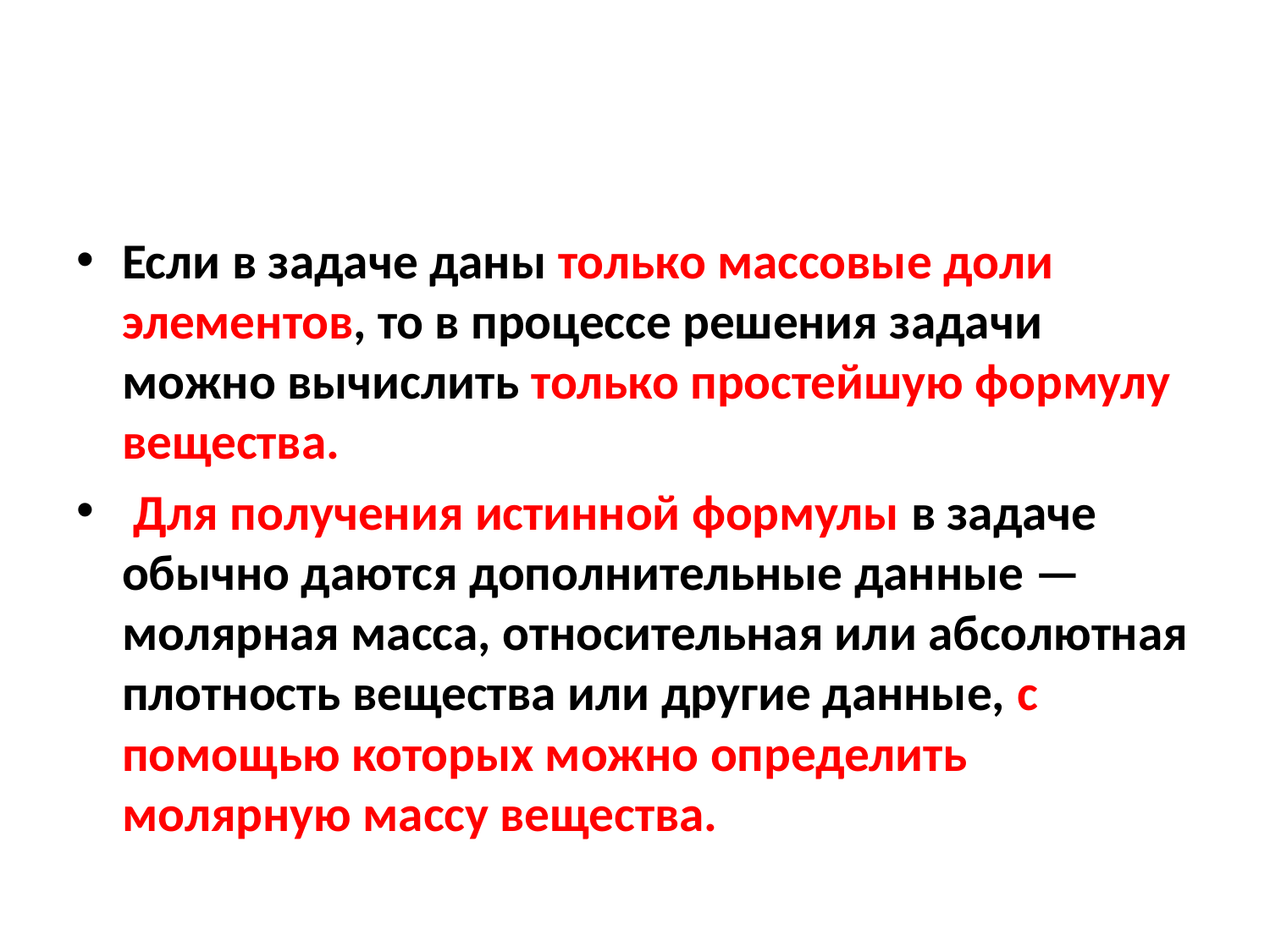

#
Если в задаче даны только массовые доли элементов, то в процессе решения задачи можно вычислить только простейшую формулу вещества.
 Для получения истинной формулы в задаче обычно даются дополнительные данные — молярная масса, относительная или абсолютная плотность вещества или другие данные, с помощью которых можно определить молярную массу вещества.